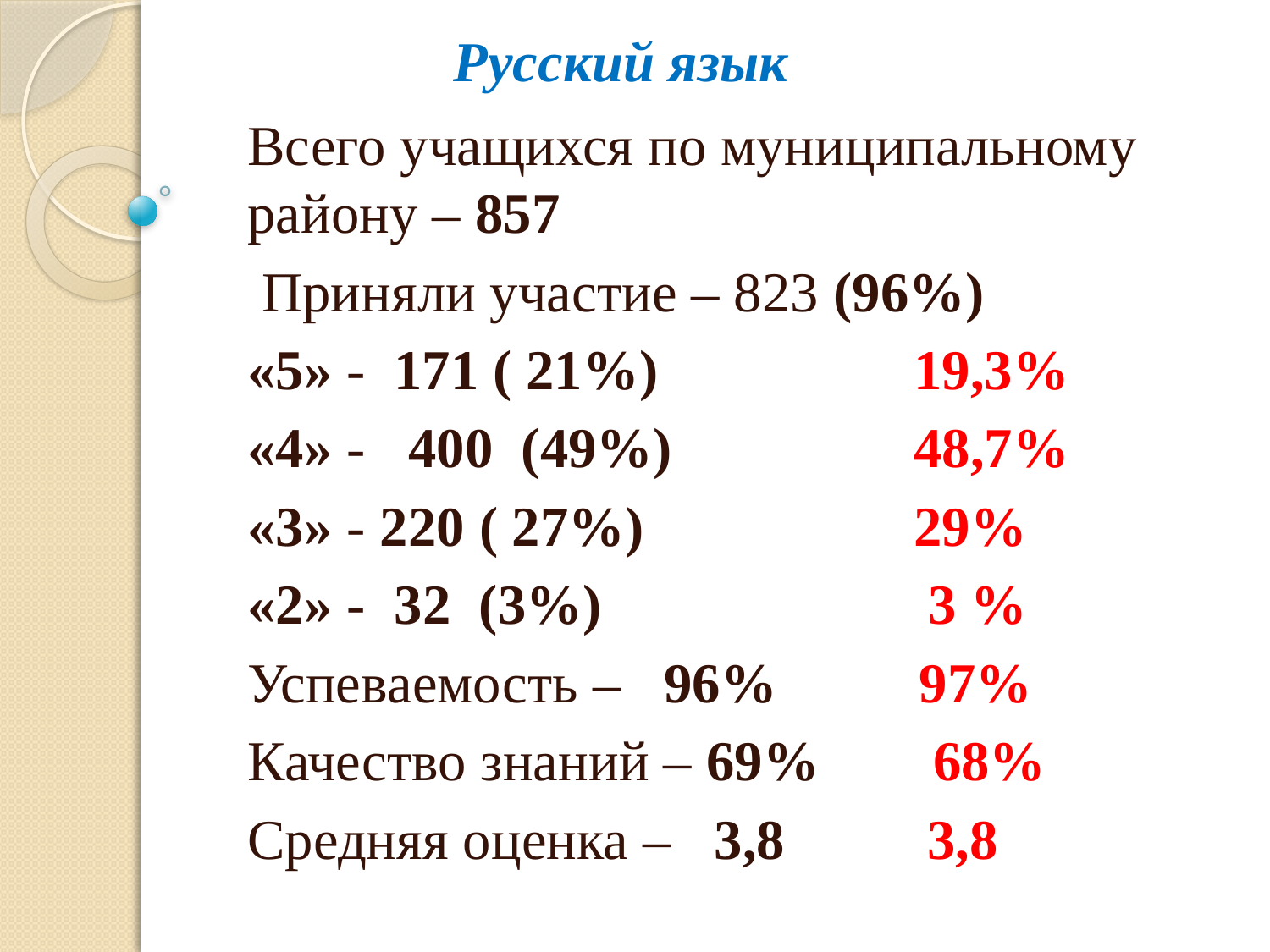

# Русский язык
Всего учащихся по муниципальному району – 857
 Приняли участие – 823 (96%)
«5» -  171 ( 21%)                  19,3%
«4» -   400  (49%)                 48,7%
«3» - 220 ( 27%)                   29%
«2» -  32  (3%)                       3 %
Успеваемость –   96%          97%
Качество знаний – 69%        68%
Средняя оценка –   3,8          3,8